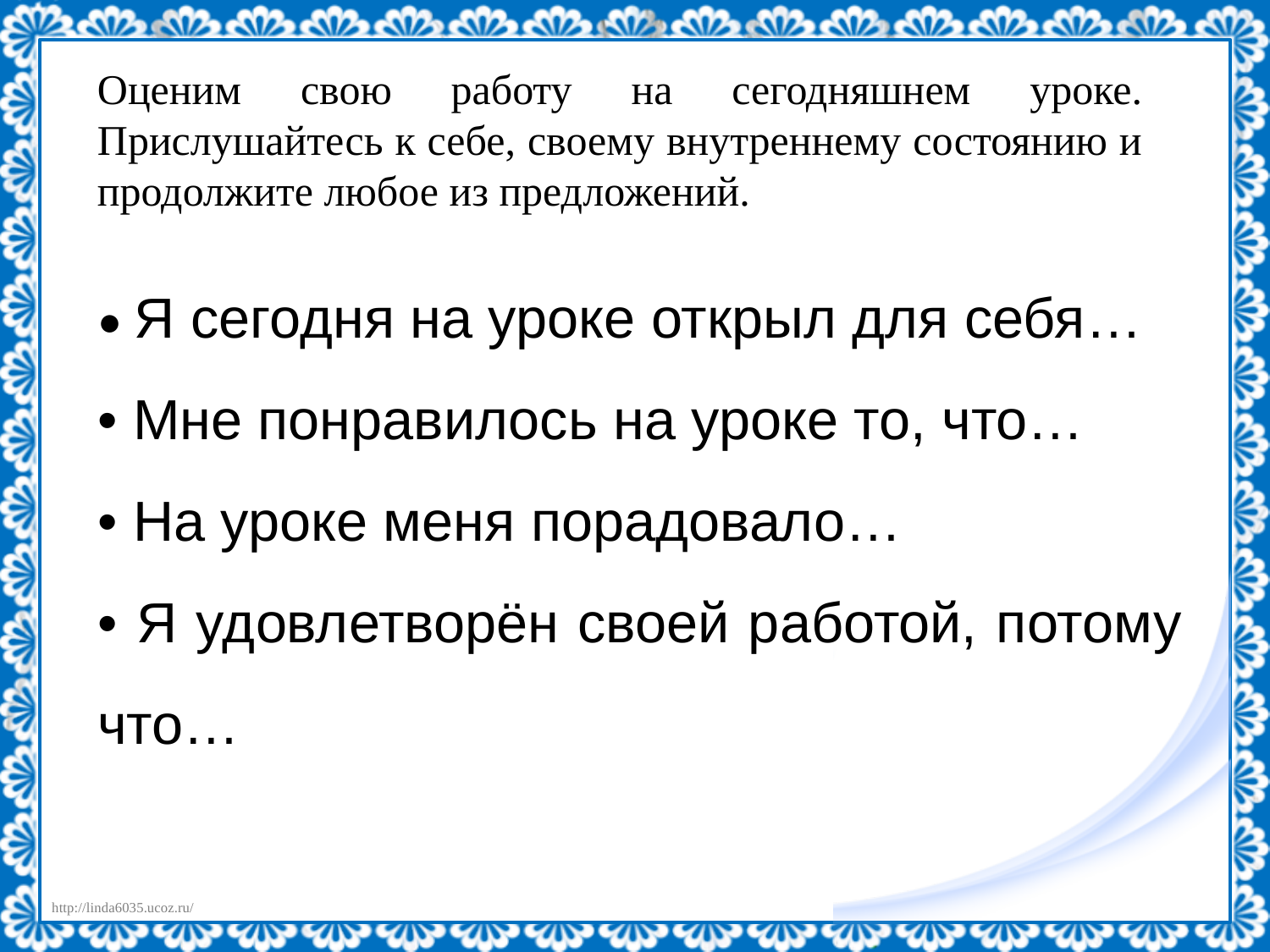

Оценим свою работу на сегодняшнем уроке. Прислушайтесь к себе, своему внутреннему состоянию и продолжите любое из предложений.

• Я сегодня на уроке открыл для себя…
• Мне понравилось на уроке то, что…
• На уроке меня порадовало…
• Я удовлетворён своей работой, потому что…